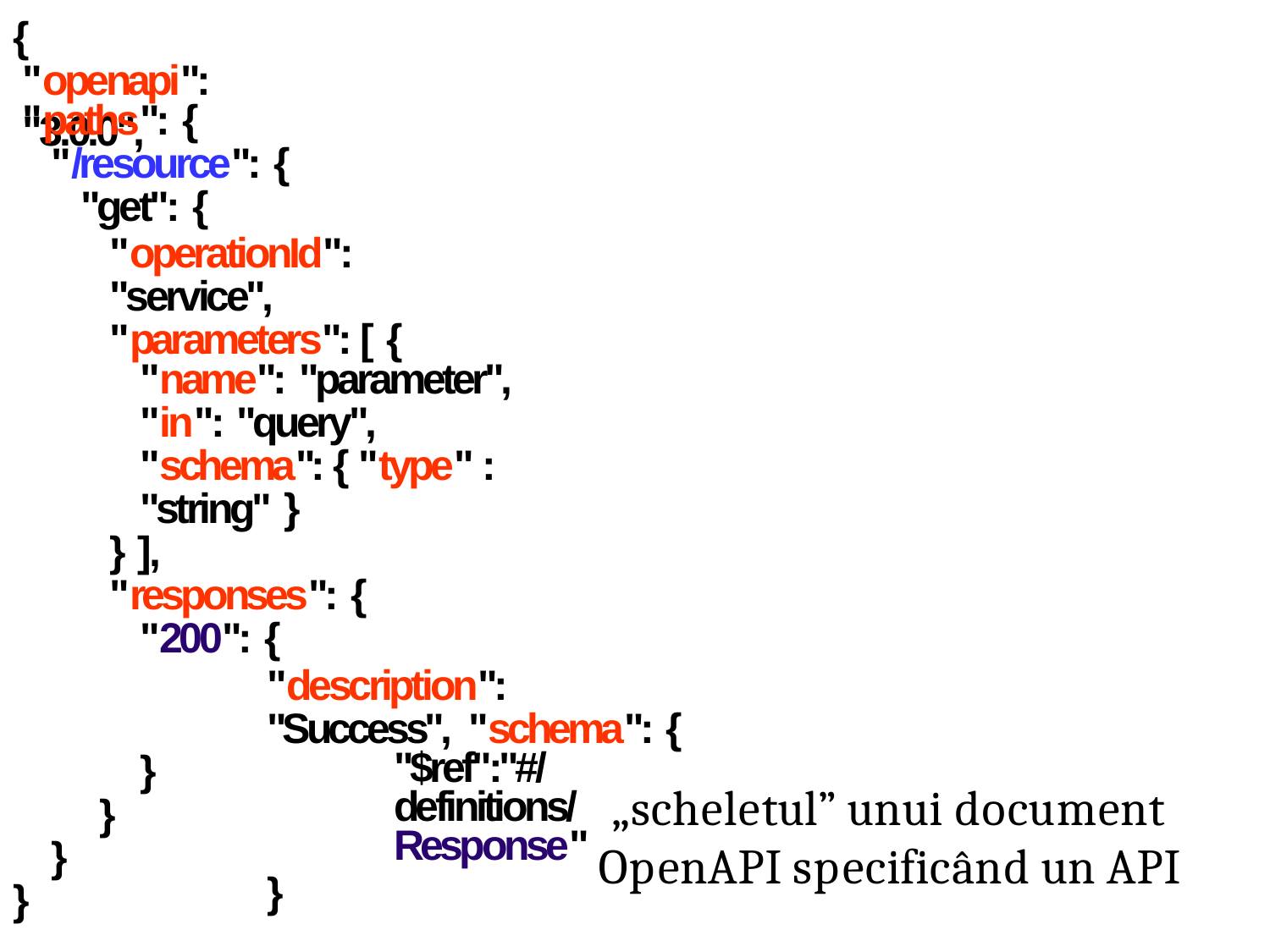

{
# "openapi": "3.0.0",
"paths": {
"/resource": {
"get": {
"operationId": "service",  "parameters": [ {
"name": "parameter",
"in": "query",
"schema": { "type" : "string" }
} ],
"responses": {
"200": {
"description": "Success",  "schema": {
"$ref":"#/definitions/Response"
}
}
„scheletul” unui document  OpenAPI specificând un API
}
}
}